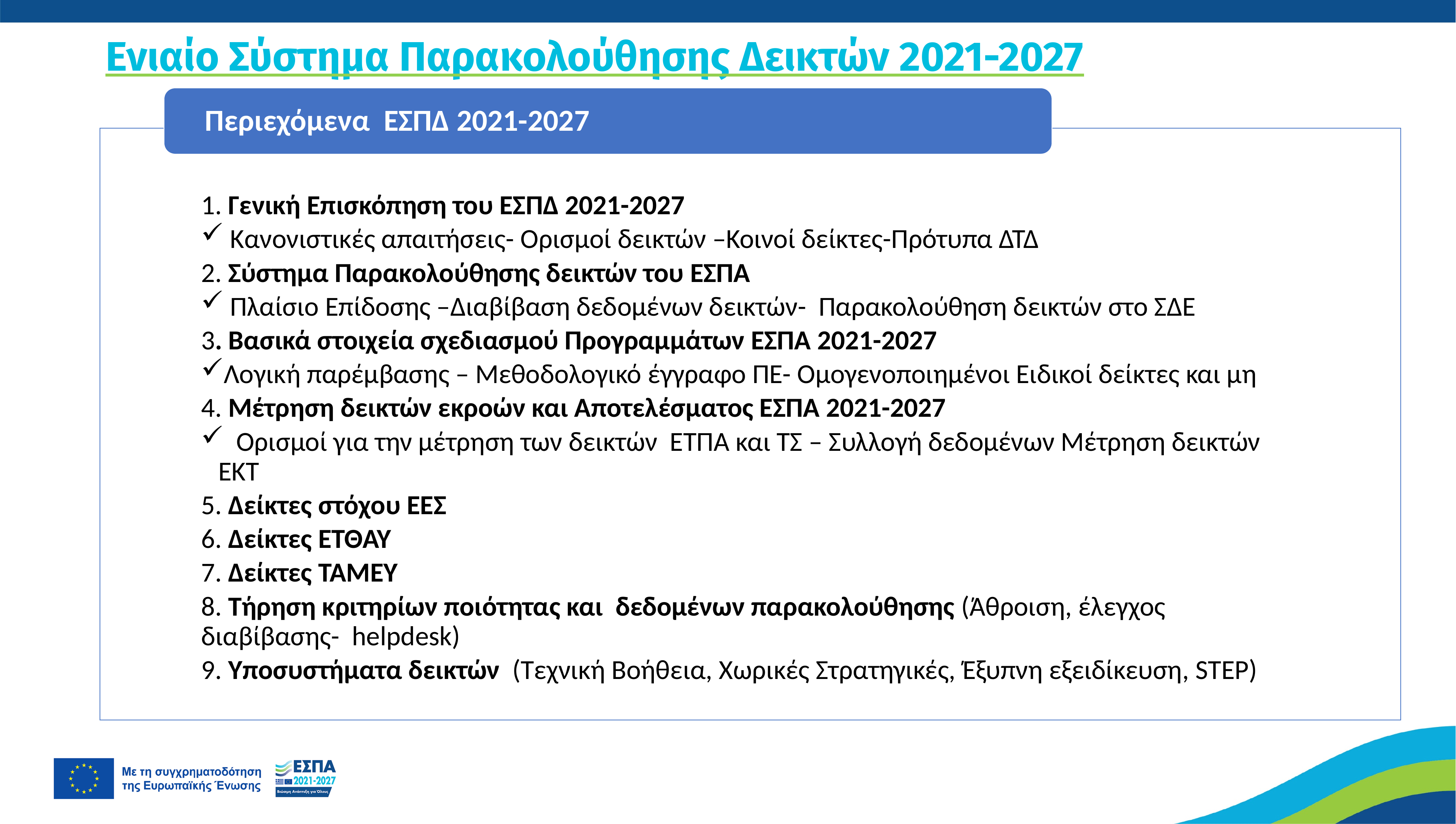

# Ενιαίο Σύστημα Παρακολούθησης Δεικτών 2021-2027
1. Γενική Επισκόπηση του ΕΣΠΔ 2021-2027
 Κανονιστικές απαιτήσεις- Ορισμοί δεικτών –Κοινοί δείκτες-Πρότυπα ΔΤΔ
2. Σύστημα Παρακολούθησης δεικτών του ΕΣΠΑ
 Πλαίσιο Επίδοσης –Διαβίβαση δεδομένων δεικτών-  Παρακολούθηση δεικτών στο ΣΔΕ
3. Βασικά στοιχεία σχεδιασμού Προγραμμάτων ΕΣΠΑ 2021-2027
Λογική παρέμβασης – Μεθοδολογικό έγγραφο ΠΕ- Ομογενοποιημένοι Ειδικοί δείκτες και μη
4. Μέτρηση δεικτών εκροών και Αποτελέσματος ΕΣΠΑ 2021-2027
  Ορισμοί για την μέτρηση των δεικτών  ΕΤΠΑ και ΤΣ – Συλλογή δεδομένων Μέτρηση δεικτών ΕΚΤ
5. Δείκτες στόχου ΕΕΣ
6. Δείκτες ΕΤΘΑΥ
7. Δείκτες ΤΑΜΕΥ
8. Τήρηση κριτηρίων ποιότητας και  δεδομένων παρακολούθησης (Άθροιση, έλεγχος διαβίβασης-  helpdesk)
9. Υποσυστήματα δεικτών  (Τεχνική Βοήθεια, Χωρικές Στρατηγικές, Έξυπνη εξειδίκευση, STEP)
Περιεχόμενα  ΕΣΠΔ 2021-2027